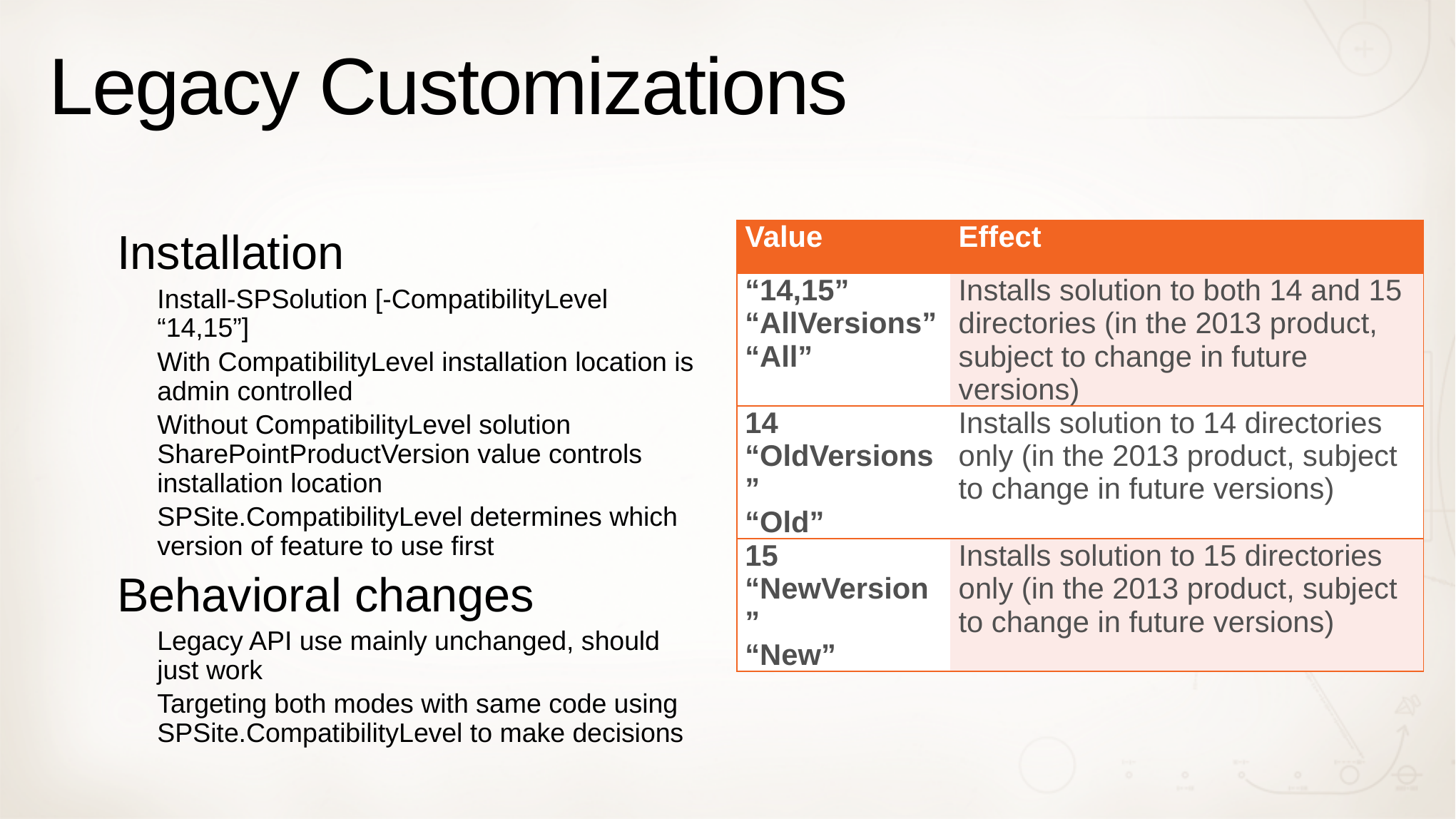

# Legacy Customizations
Installation
Install-SPSolution [-CompatibilityLevel “14,15”]
With CompatibilityLevel installation location is admin controlled
Without CompatibilityLevel solution SharePointProductVersion value controls installation location
SPSite.CompatibilityLevel determines which version of feature to use first
Behavioral changes
Legacy API use mainly unchanged, should just work
Targeting both modes with same code using SPSite.CompatibilityLevel to make decisions
| Value | Effect |
| --- | --- |
| “14,15” “AllVersions” “All” | Installs solution to both 14 and 15 directories (in the 2013 product, subject to change in future versions) |
| 14 “OldVersions” “Old” | Installs solution to 14 directories only (in the 2013 product, subject to change in future versions) |
| 15 “NewVersion” “New” | Installs solution to 15 directories only (in the 2013 product, subject to change in future versions) |